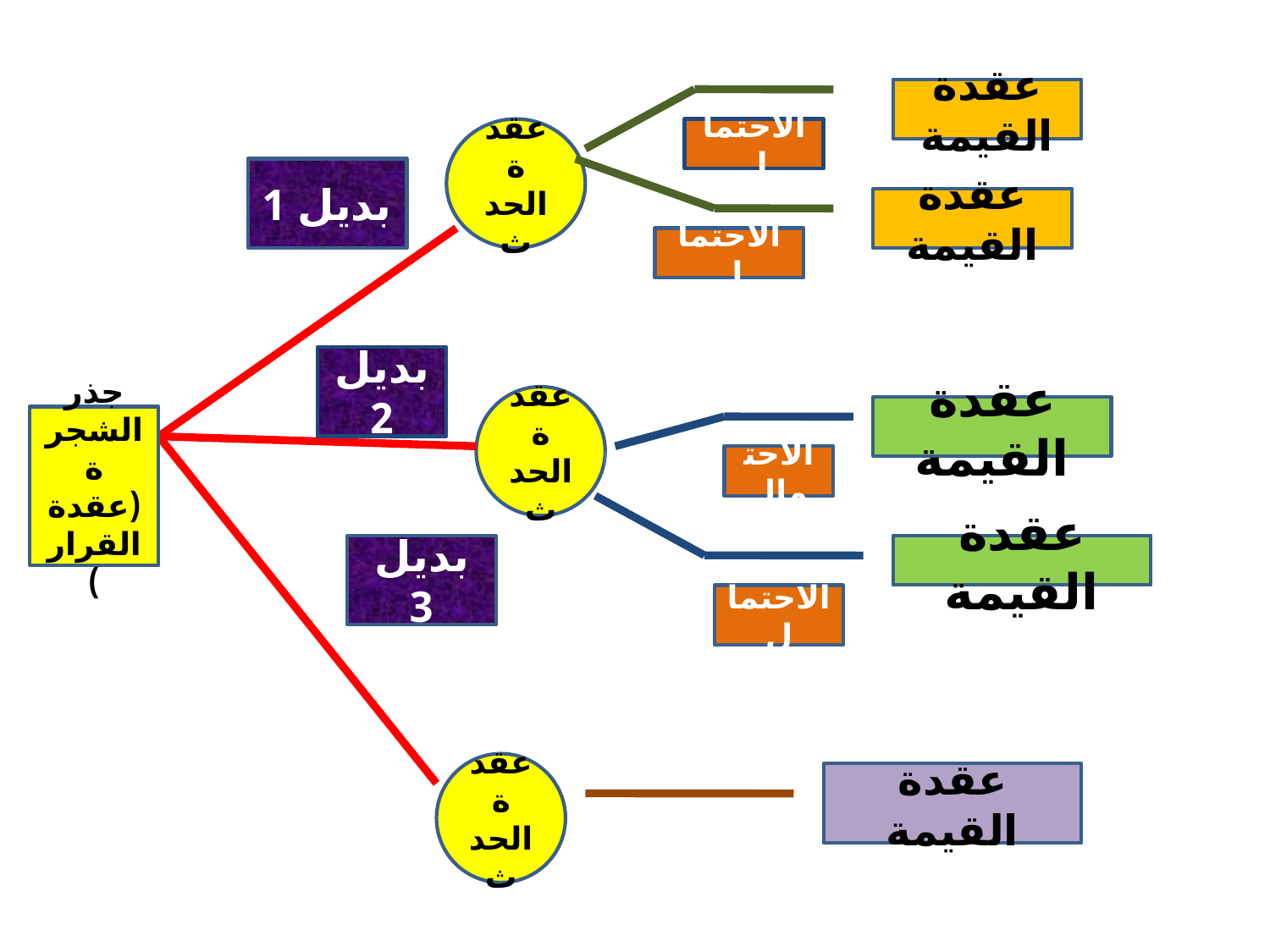

#

عقدة القيمة
عقدة الحدث
الاحتمال
بديل 1
عقدة القيمة
الاحتمال
بديل 2
عقدة الحدث
عقدة القيمة
جذر الشجرة
(عقدة القرار)
الاحتمال
بديل 3
عقدة القيمة
الاحتمال
عقدة الحدث
عقدة القيمة